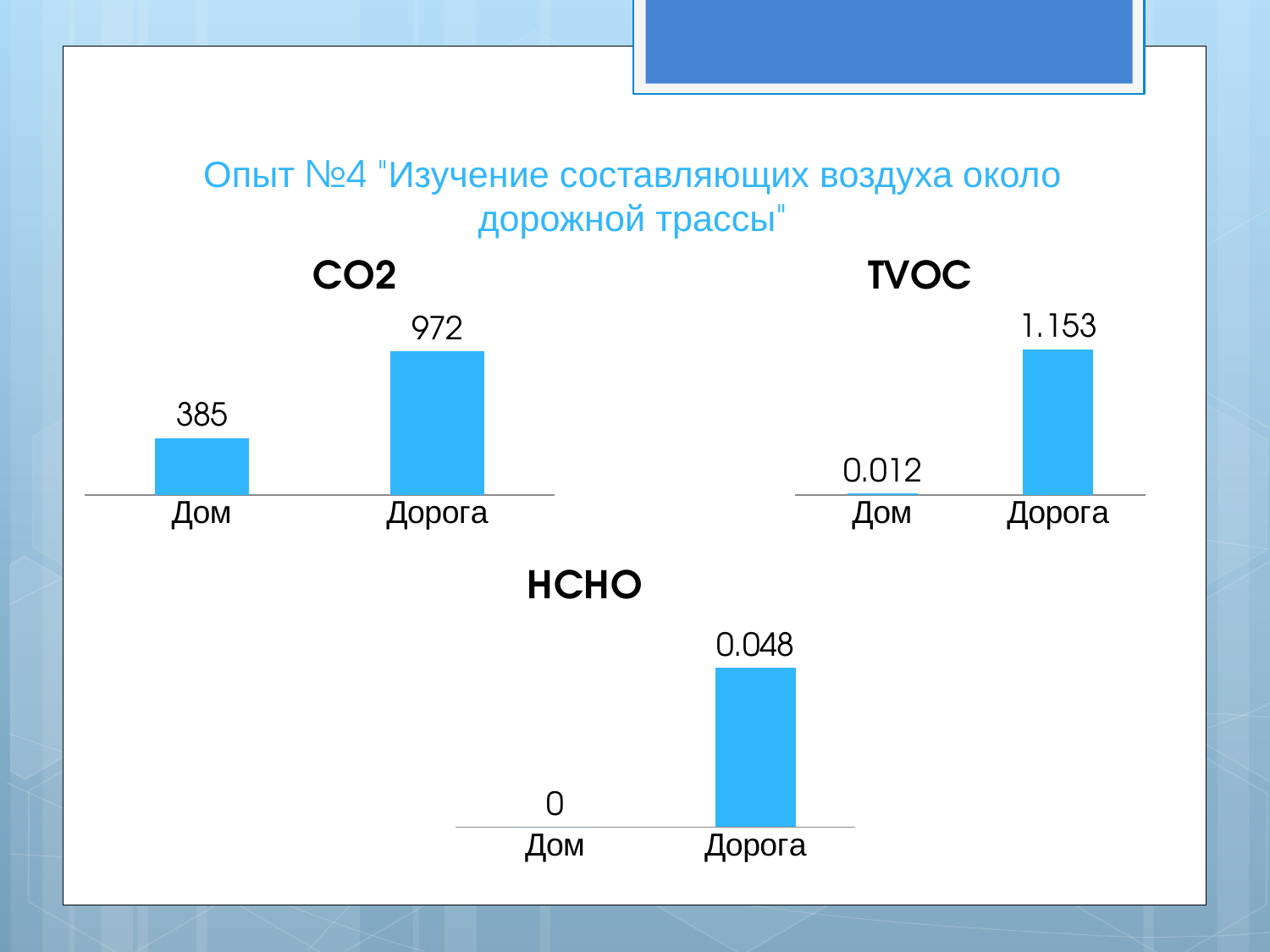

# Опыт №4 "Изучение составляющих воздуха около дорожной трассы"

### Chart:

| Category | CO2 |
|---|---|
| Дом | 385.0 |
| Дорога | 972.0 |

### Chart:

| Category | TVOC |
|---|---|
| Дом | 0.012 |
| Дорога | 1.153 |

### Chart:

| Category | HCHO |
|---|---|
| Дом | 0.0 |
| Дорога | 0.048 |